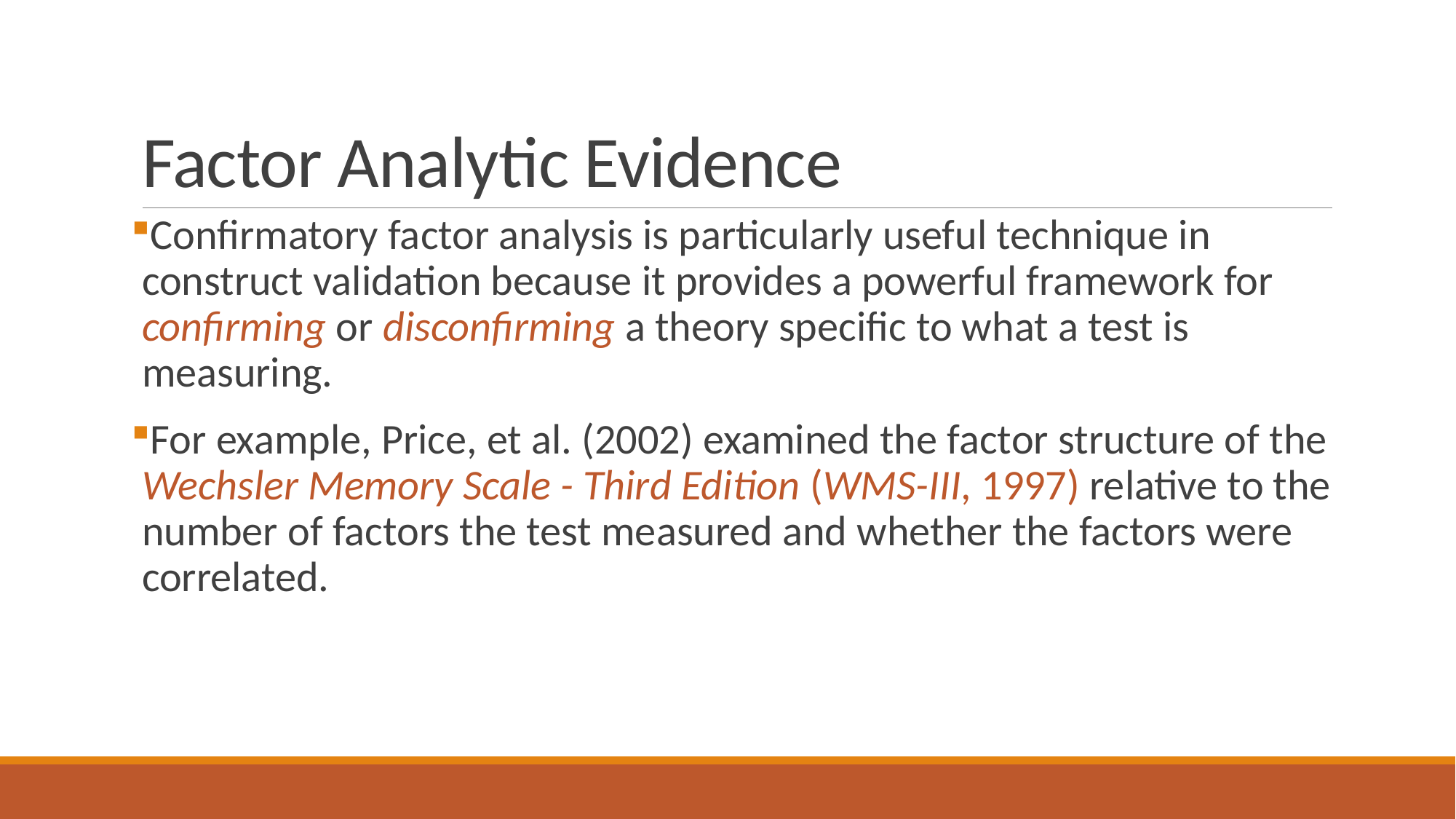

# Factor Analytic Evidence
Confirmatory factor analysis is particularly useful technique in construct validation because it provides a powerful framework for confirming or disconfirming a theory specific to what a test is measuring.
For example, Price, et al. (2002) examined the factor structure of the Wechsler Memory Scale - Third Edition (WMS-III, 1997) relative to the number of factors the test measured and whether the factors were correlated.